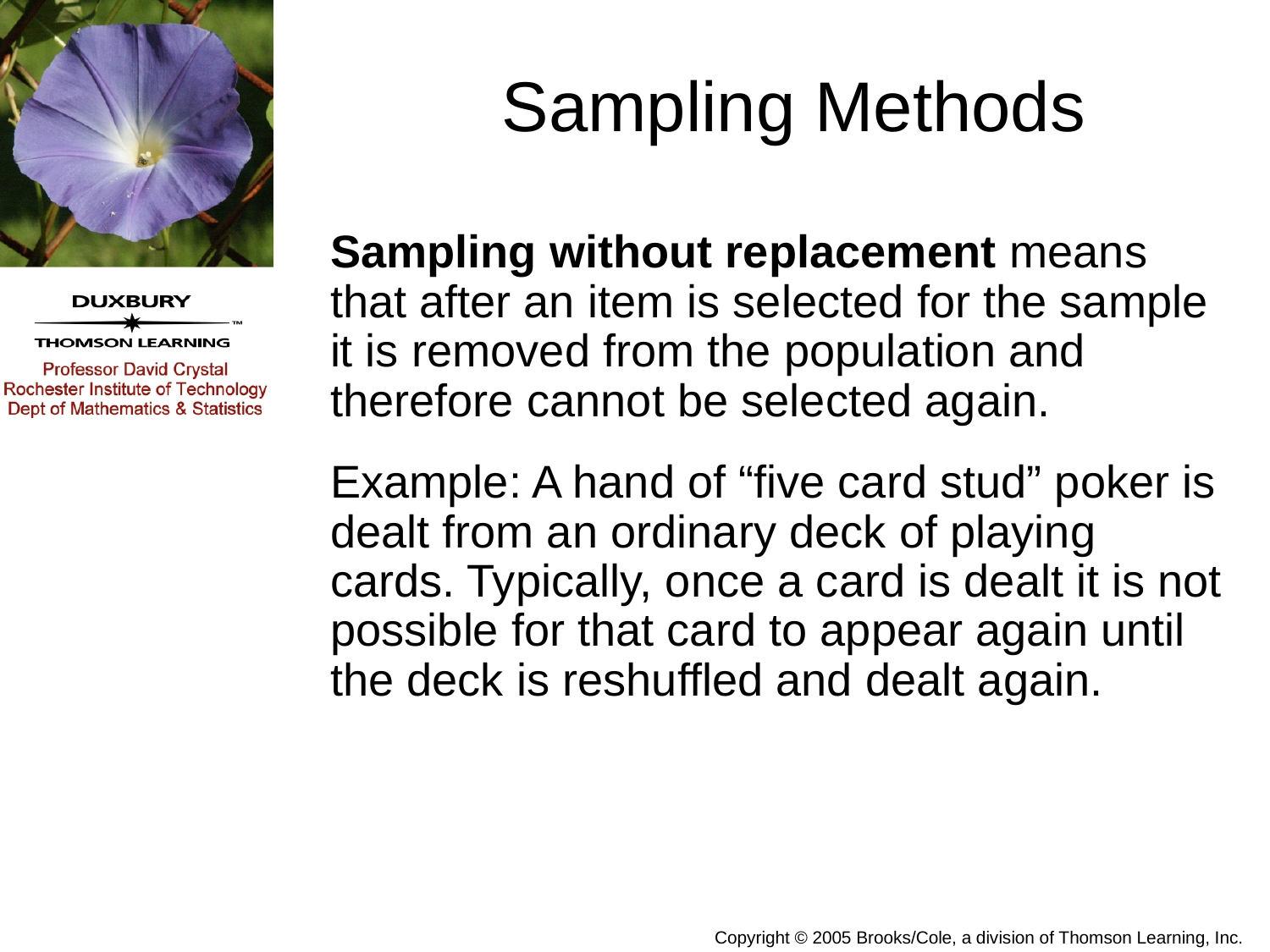

# Sampling Methods
Sampling without replacement means that after an item is selected for the sample it is removed from the population and therefore cannot be selected again.
Example: A hand of “five card stud” poker is dealt from an ordinary deck of playing cards. Typically, once a card is dealt it is not possible for that card to appear again until the deck is reshuffled and dealt again.